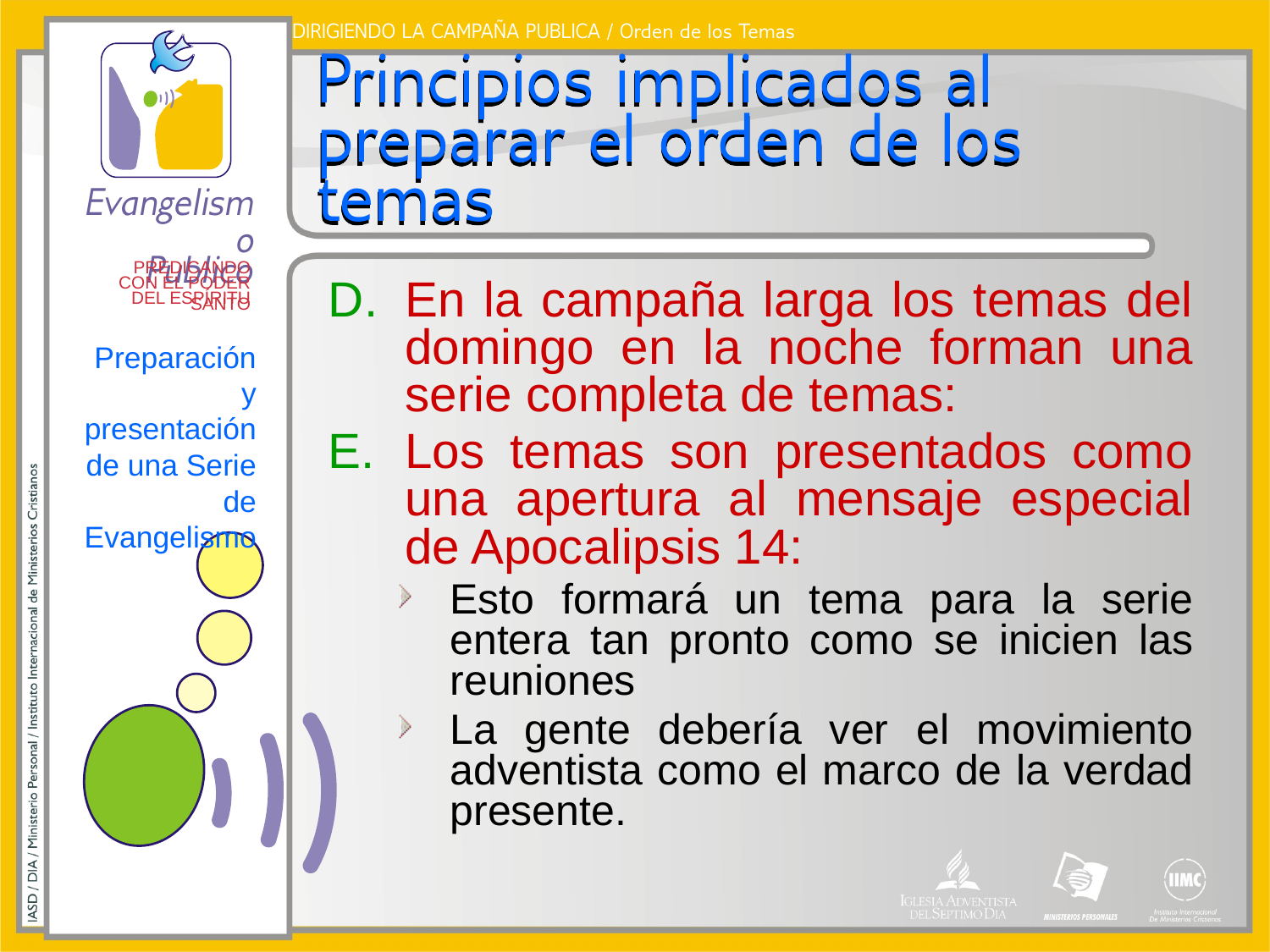

DIRIGIENDO LA CAMPAÑA PUBLICA / Orden de los Temas
# Principios implicados al preparar el orden de los temas
En la campaña larga los temas del domingo en la noche forman una serie completa de temas:
Los temas son presentados como una apertura al mensaje especial de Apocalipsis 14:
Esto formará un tema para la serie entera tan pronto como se inicien las reuniones
La gente debería ver el movimiento adventista como el marco de la verdad presente.